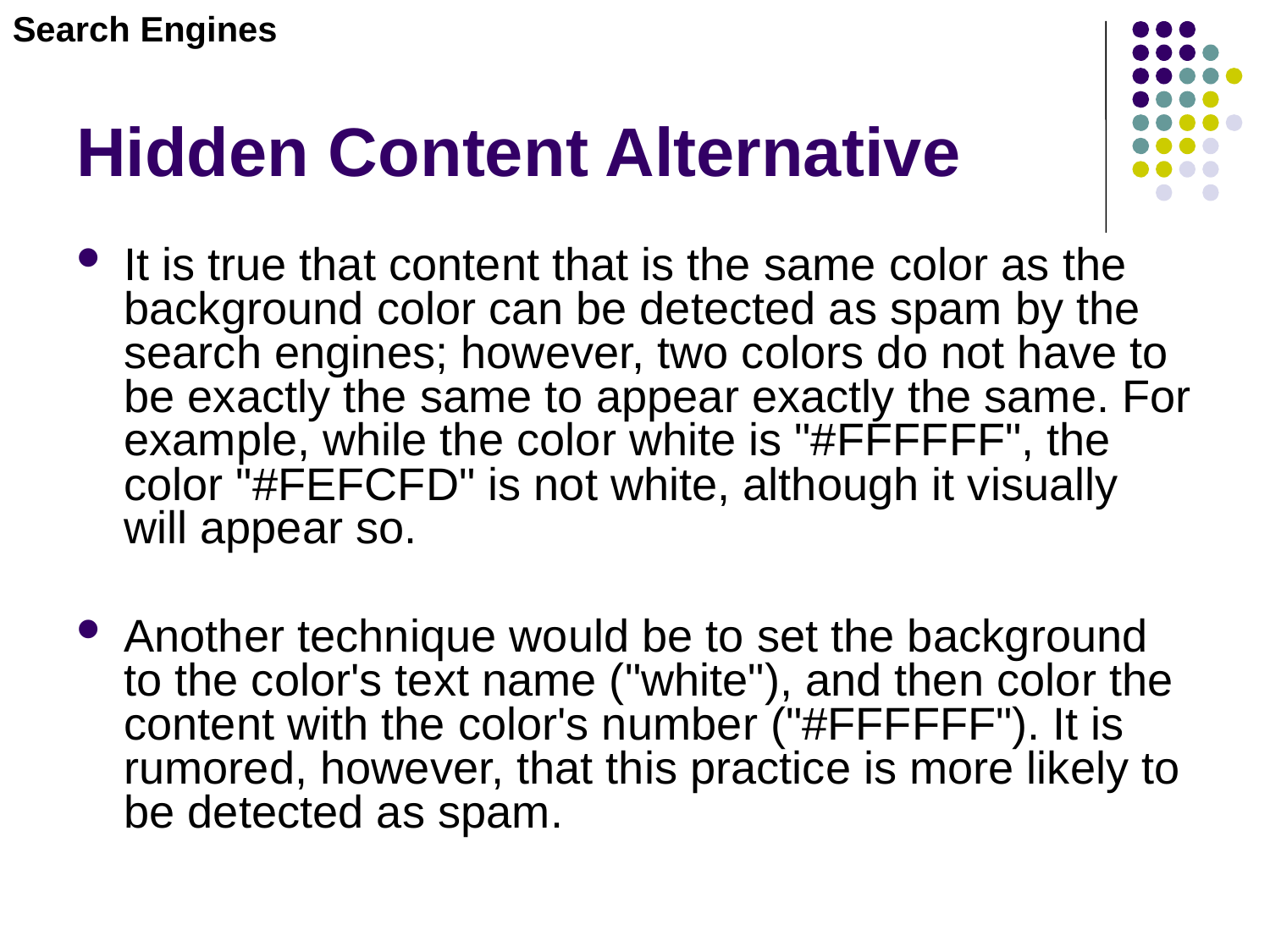

Search Engines
# Hidden Content Alternative
It is true that content that is the same color as the background color can be detected as spam by the search engines; however, two colors do not have to be exactly the same to appear exactly the same. For example, while the color white is "#FFFFFF", the color "#FEFCFD" is not white, although it visually will appear so.
Another technique would be to set the background to the color's text name ("white"), and then color the content with the color's number ("#FFFFFF"). It is rumored, however, that this practice is more likely to be detected as spam.